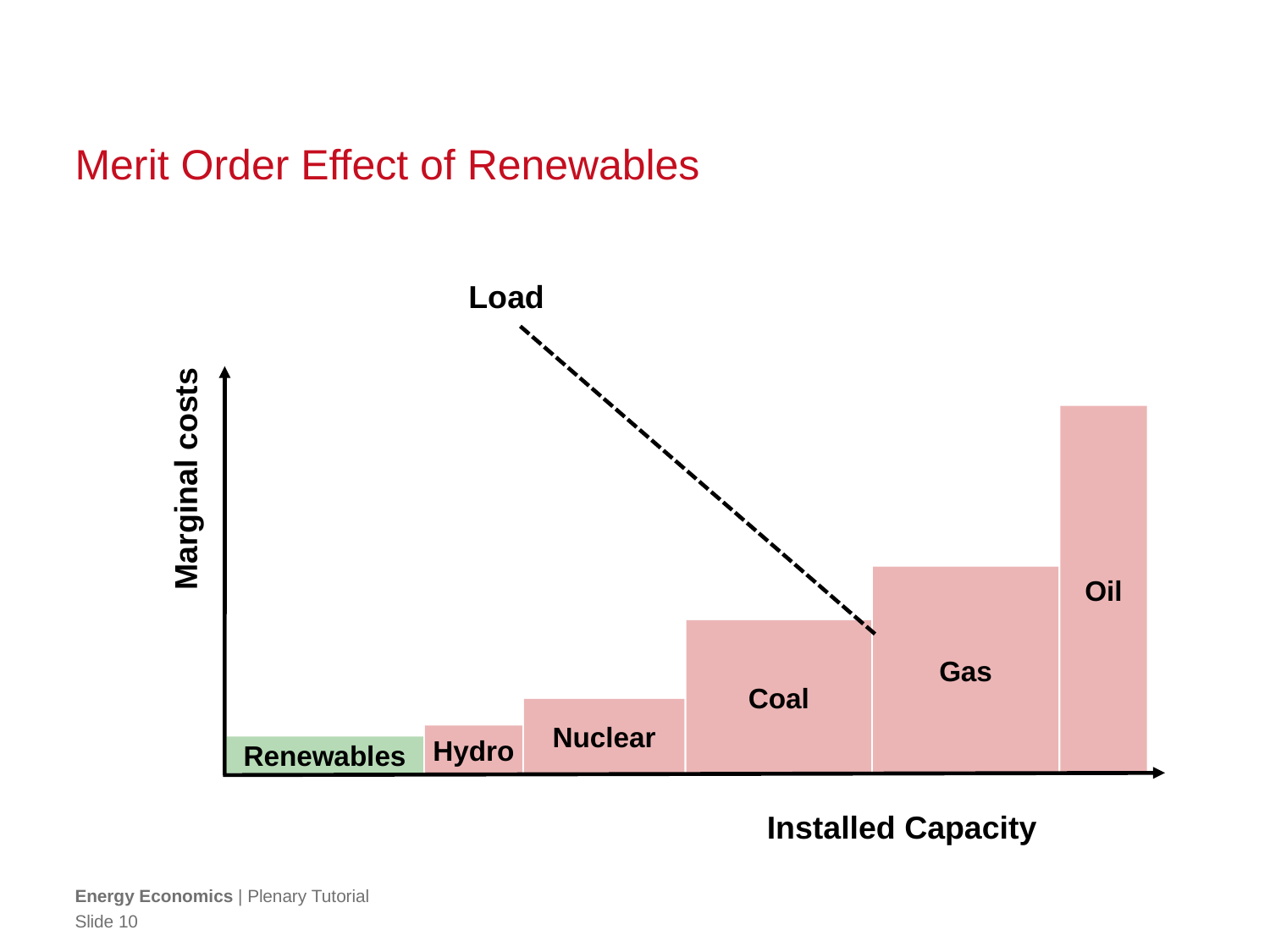

# Merit Order Effect of Renewables
Load

Marginal costs

Installed Capacity
Oil
Gas
Coal
Nuclear
Hydro
Renewables
Energy Economics | Plenary Tutorial
Slide 10